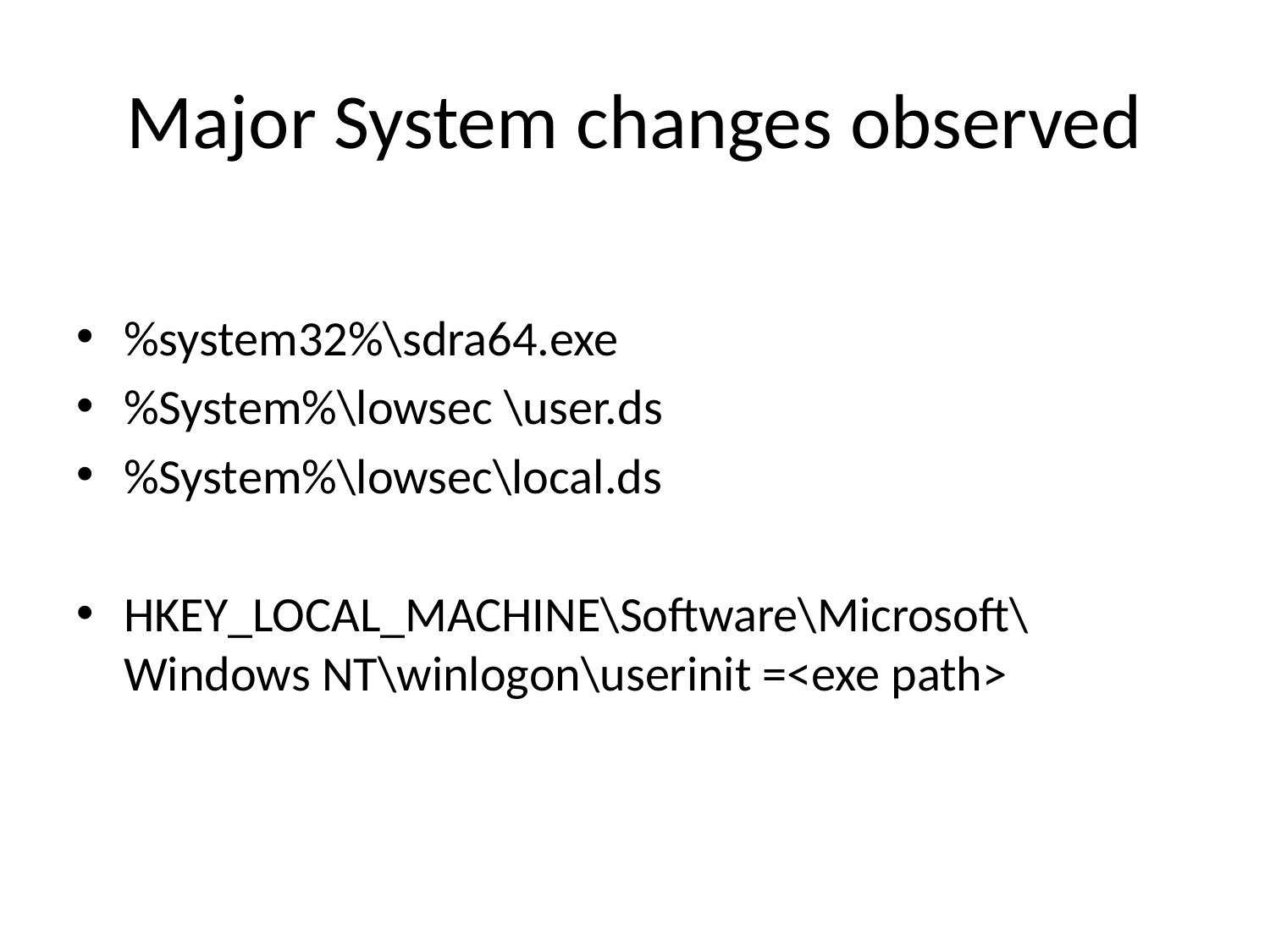

# Major System changes observed

%system32%\sdra64.exe
%System%\lowsec \user.ds
%System%\lowsec\local.ds

HKEY_LOCAL_MACHINE\Software\Microsoft\Windows NT\winlogon\userinit =<exe path>